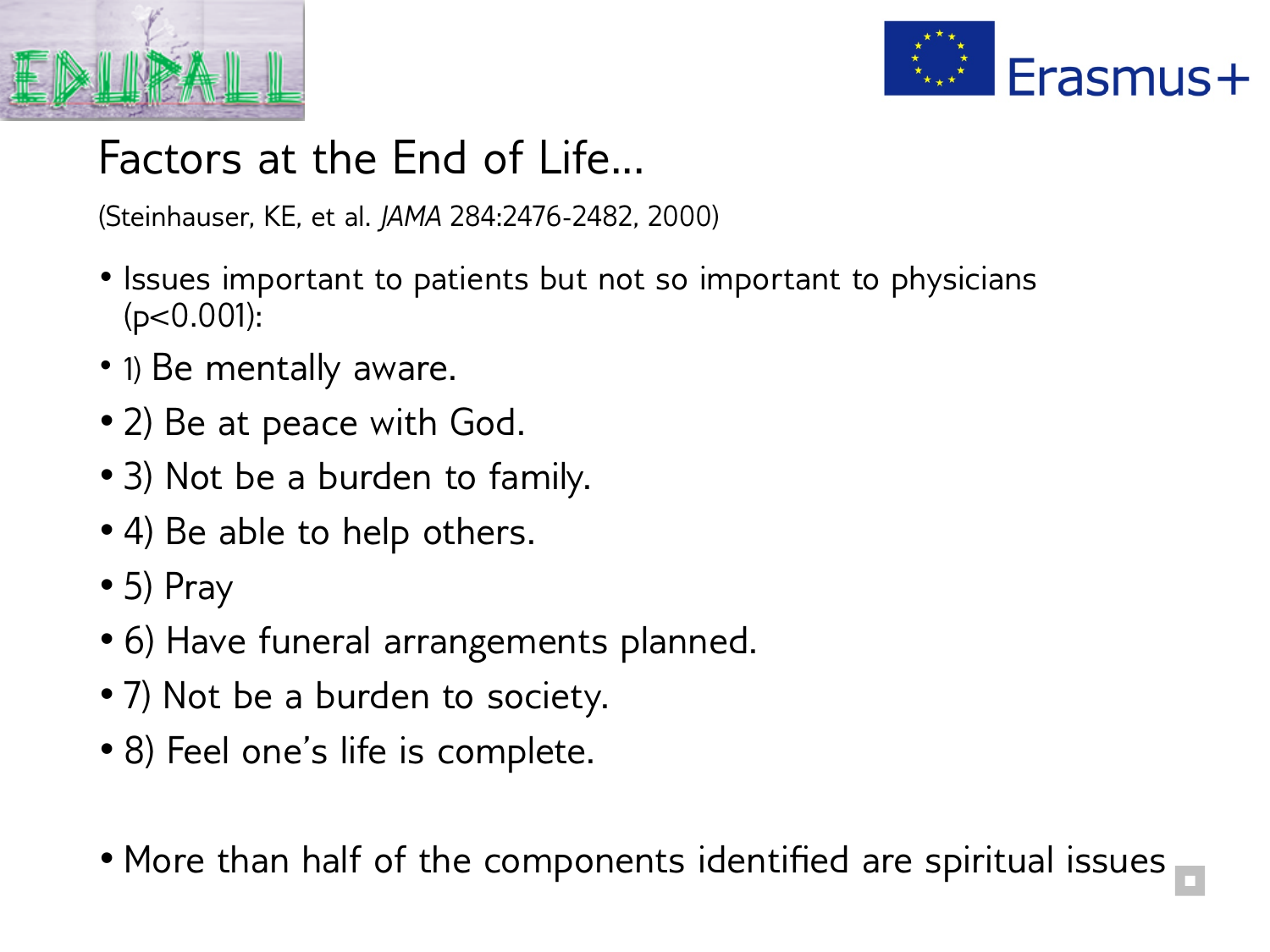

# Factors at the End of Life... (Steinhauser, KE, et al. JAMA 284:2476-2482, 2000)
Issues important to patients but not so important to physicians (p<0.001):
1) Be mentally aware.
2) Be at peace with God.
3) Not be a burden to family.
4) Be able to help others.
5) Pray
6) Have funeral arrangements planned.
7) Not be a burden to society.
8) Feel one’s life is complete.

More than half of the components identified are spiritual issues